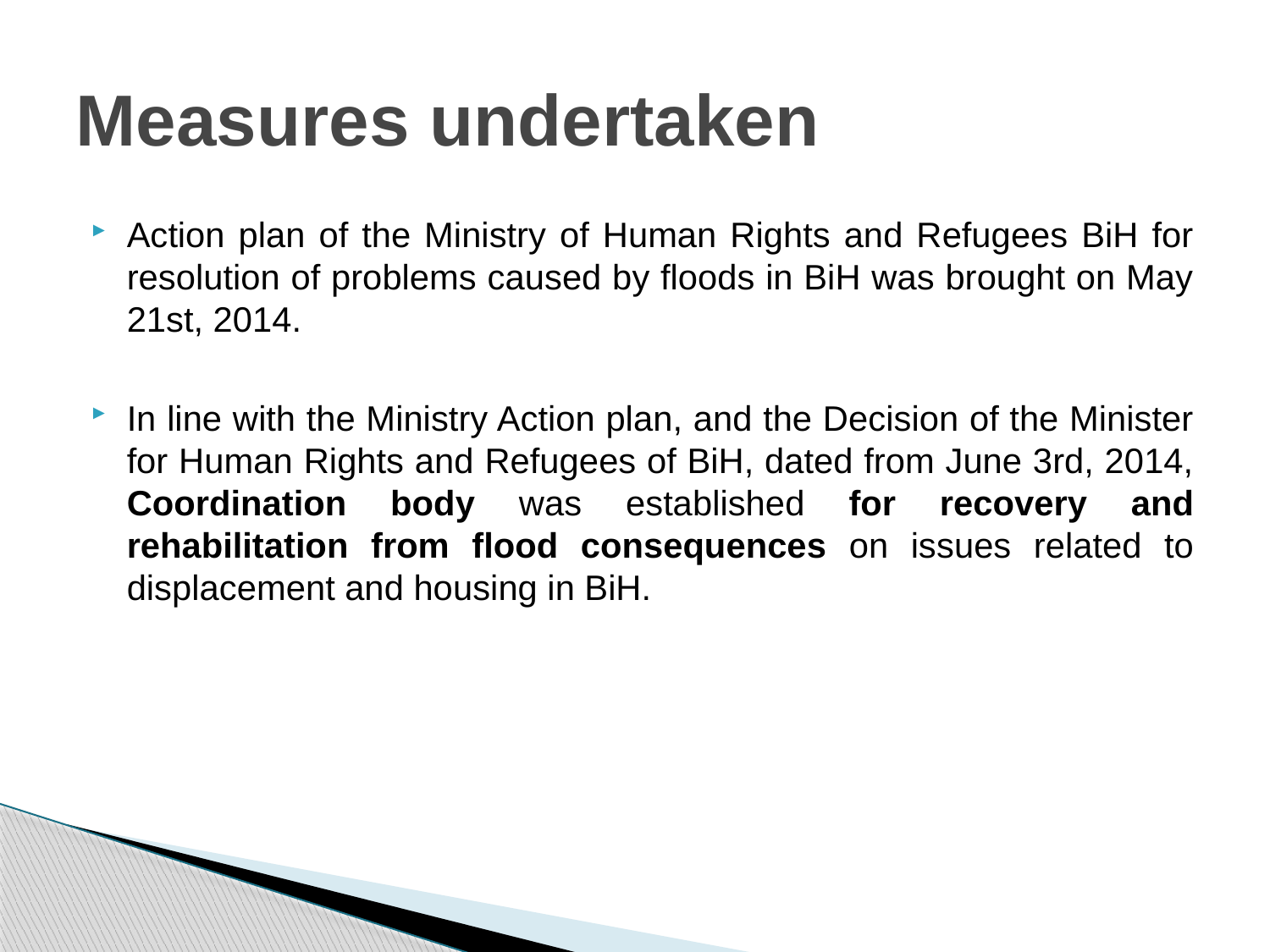

# Measures undertaken
Action plan of the Ministry of Human Rights and Refugees BiH for resolution of problems caused by floods in BiH was brought on May 21st, 2014.

In line with the Ministry Action plan, and the Decision of the Minister for Human Rights and Refugees of BiH, dated from June 3rd, 2014, Coordination body was established for recovery and rehabilitation from flood consequences on issues related to displacement and housing in BiH.